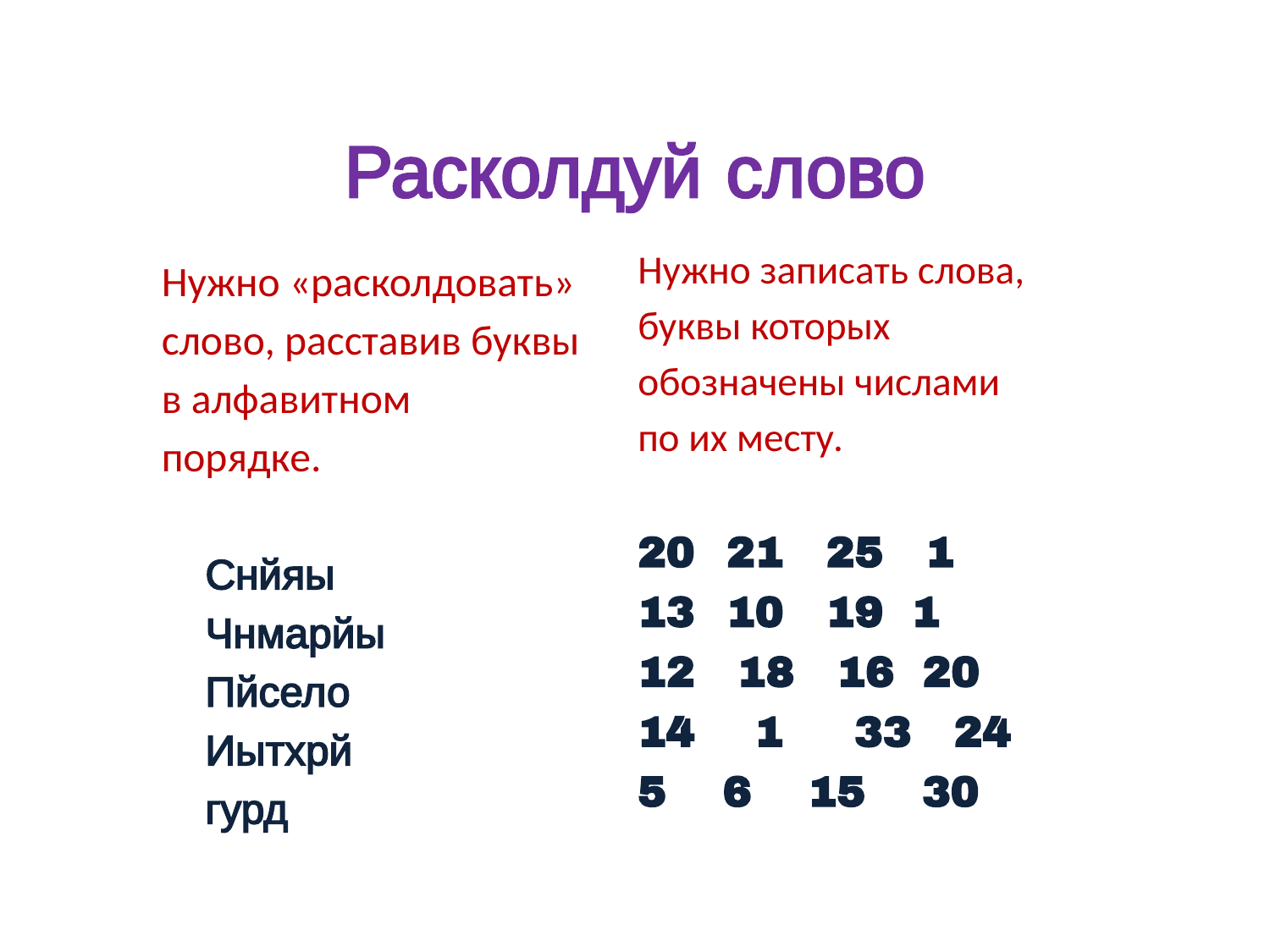

# Расколдуй слово
Нужно записать слова,
буквы которых
обозначены числами
по их месту.

   21   25   1
   10   19  1
12   18   16  20
     1     33   24
5    6    15    30

Нужно «расколдовать»
слово, расставив буквы
в алфавитном
порядке.

	Снйяы
	Чнмарйы
	Пйсело
	Иытхрй
	гурд